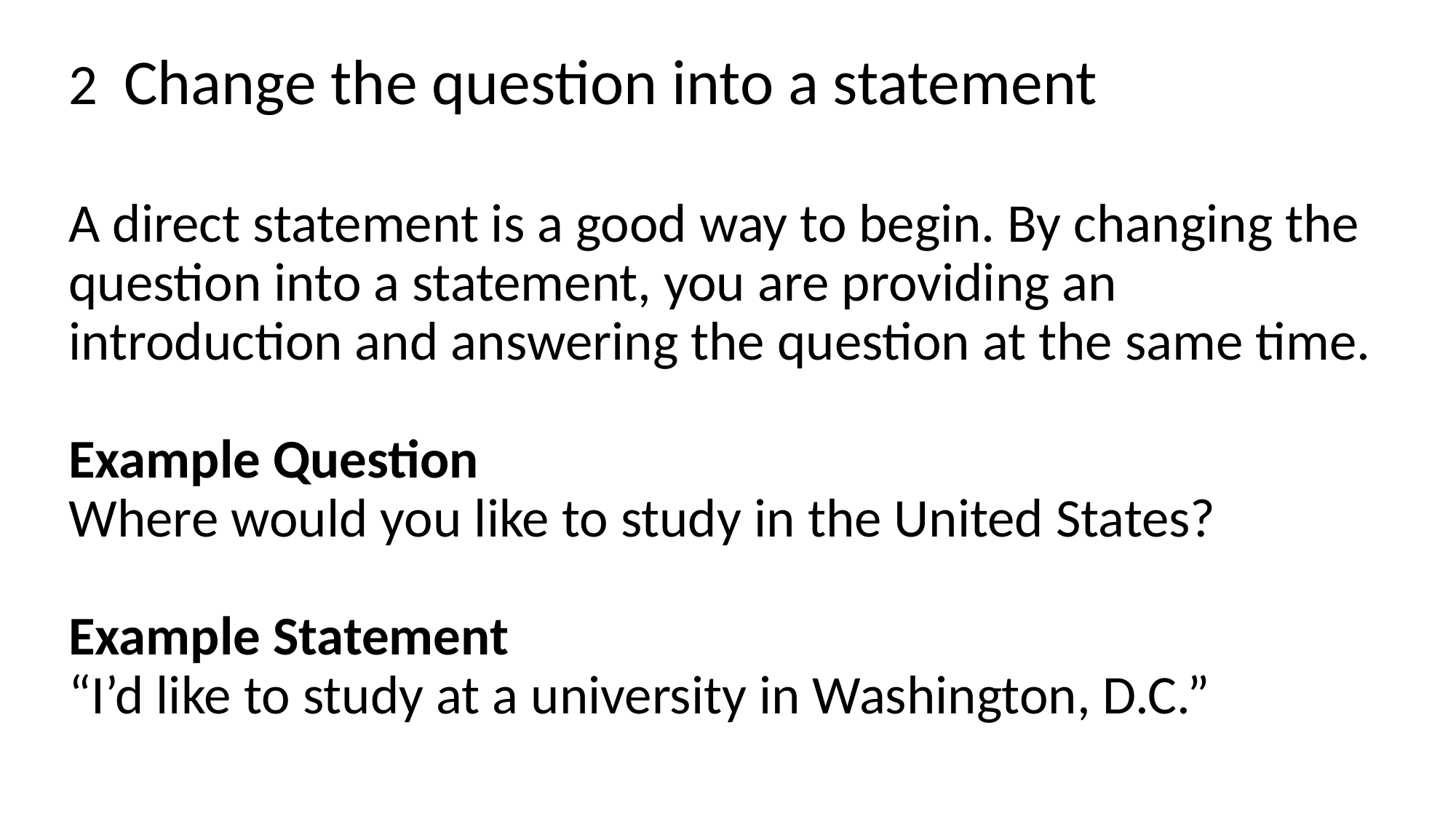

# 2  Change the question into a statement

A direct statement is a good way to begin. By changing the question into a statement, you are providing an introduction and answering the question at the same time.

Example Question
Where would you like to study in the United States?

Example Statement
“I’d like to study at a university in Washington, D.C.”